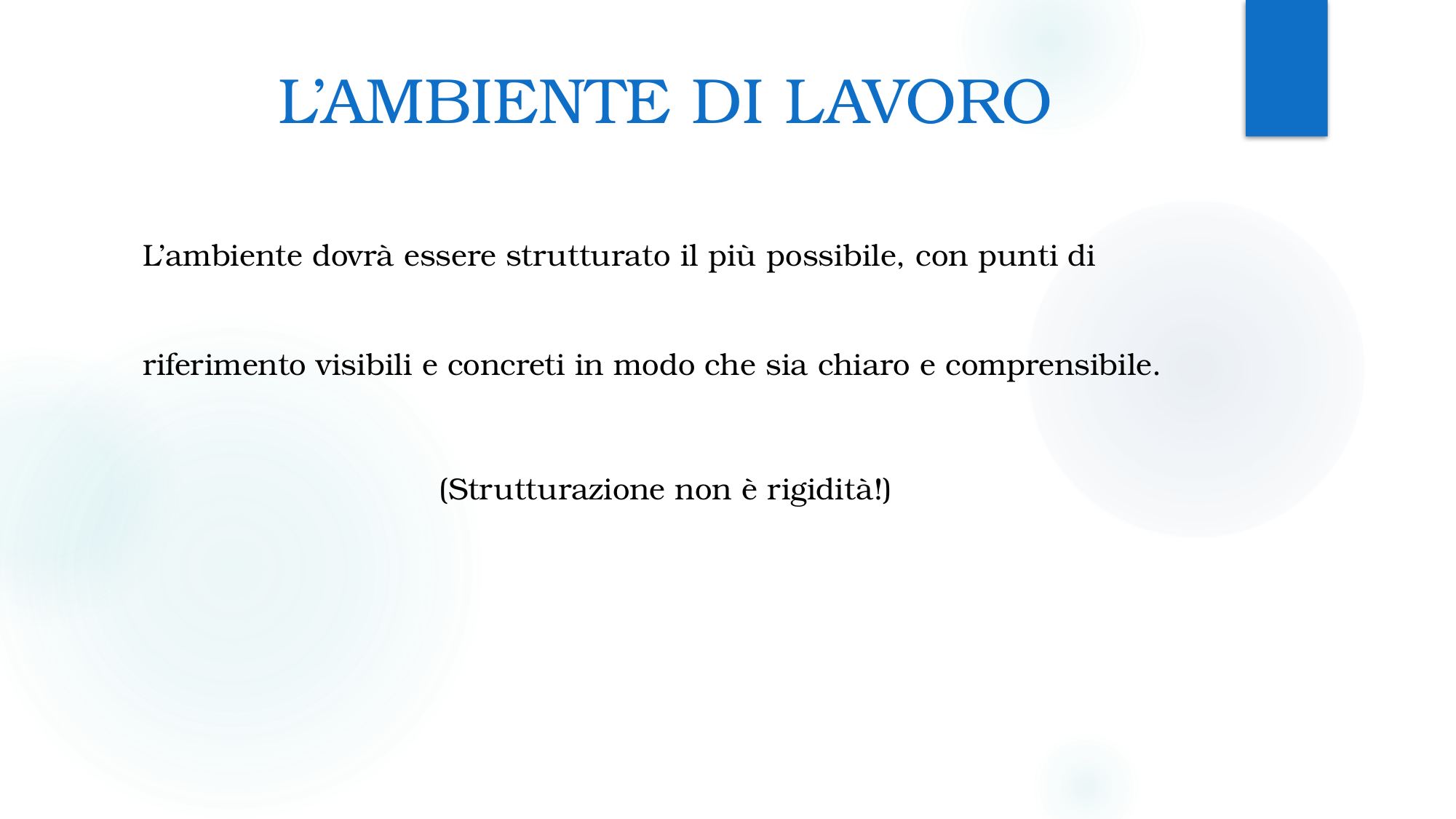

# L’AMBIENTE DI LAVORO
L’ambiente dovrà essere strutturato il più possibile, con punti di riferimento visibili e concreti in modo che sia chiaro e comprensibile.
(Strutturazione non è rigidità!)